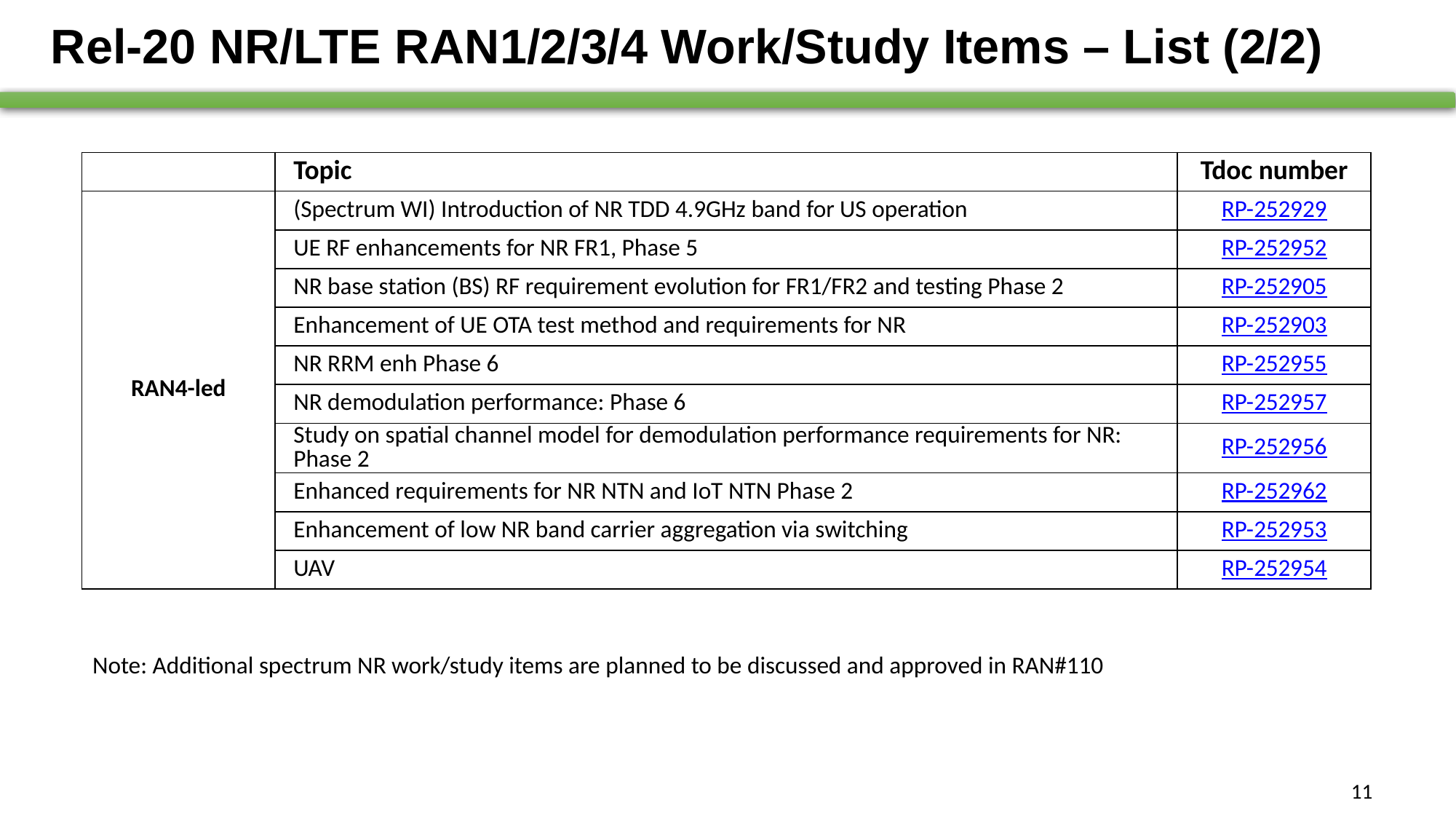

# Rel-20 NR/LTE RAN1/2/3/4 Work/Study Items – List (2/2)
|  | Topic | Tdoc number |
| --- | --- | --- |
| RAN4-led | (Spectrum WI) Introduction of NR TDD 4.9GHz band for US operation | RP-252929 |
|  | UE RF enhancements for NR FR1, Phase 5 | RP-252952 |
|  | NR base station (BS) RF requirement evolution for FR1/FR2 and testing Phase 2 | RP-252905 |
|  | Enhancement of UE OTA test method and requirements for NR | RP-252903 |
|  | NR RRM enh Phase 6 | RP-252955 |
|  | NR demodulation performance: Phase 6 | RP-252957 |
|  | Study on spatial channel model for demodulation performance requirements for NR: Phase 2 | RP-252956 |
|  | Enhanced requirements for NR NTN and IoT NTN Phase 2 | RP-252962 |
|  | Enhancement of low NR band carrier aggregation via switching | RP-252953 |
|  | UAV | RP-252954 |
Note: Additional spectrum NR work/study items are planned to be discussed and approved in RAN#110